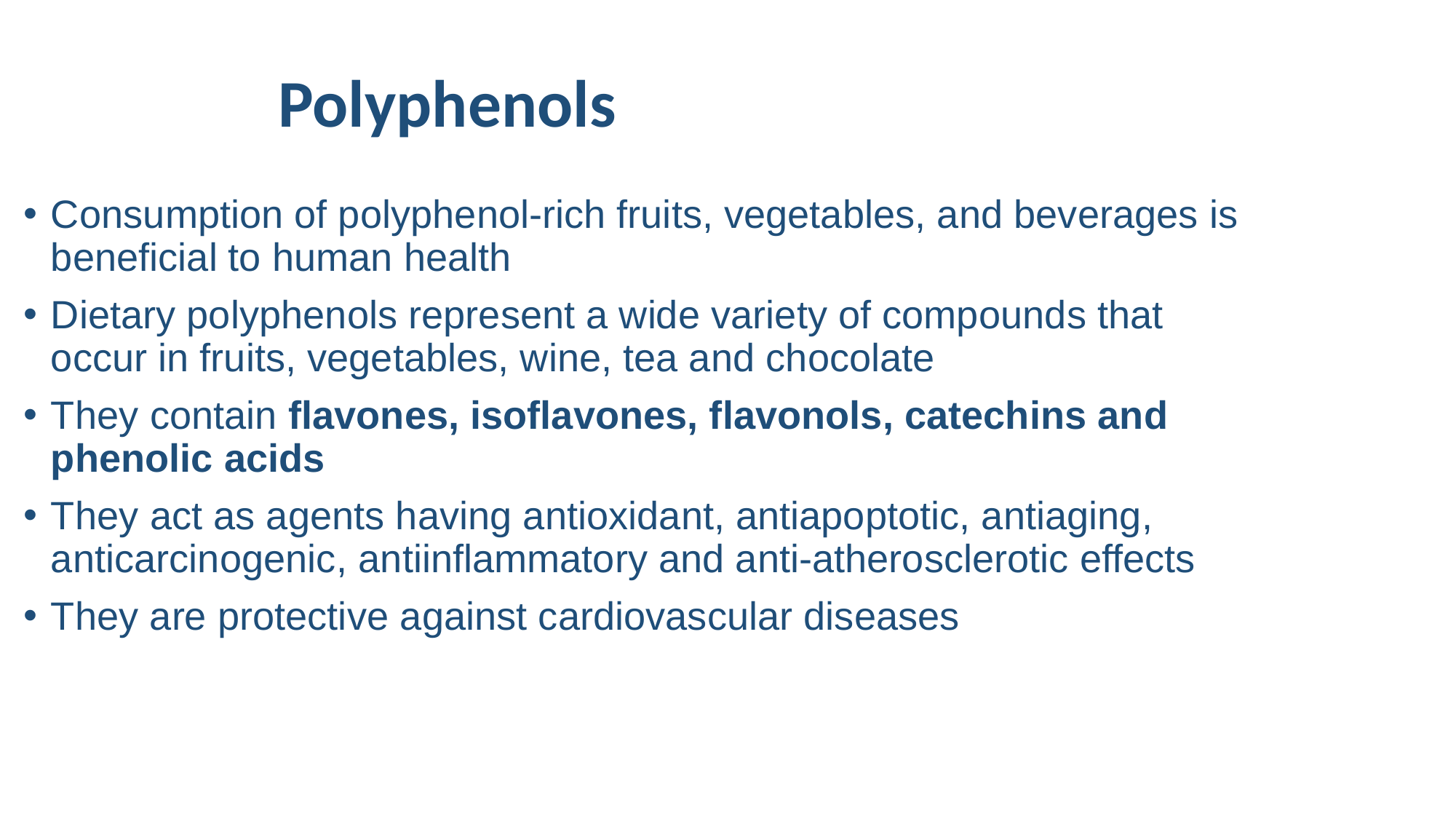

# Polyphenols
Consumption of polyphenol-rich fruits, vegetables, and beverages is beneficial to human health
Dietary polyphenols represent a wide variety of compounds that occur in fruits, vegetables, wine, tea and chocolate
They contain flavones, isoflavones, flavonols, catechins and phenolic acids
They act as agents having antioxidant, antiapoptotic, antiaging, anticarcinogenic, antiinflammatory and anti-atherosclerotic effects
They are protective against cardiovascular diseases